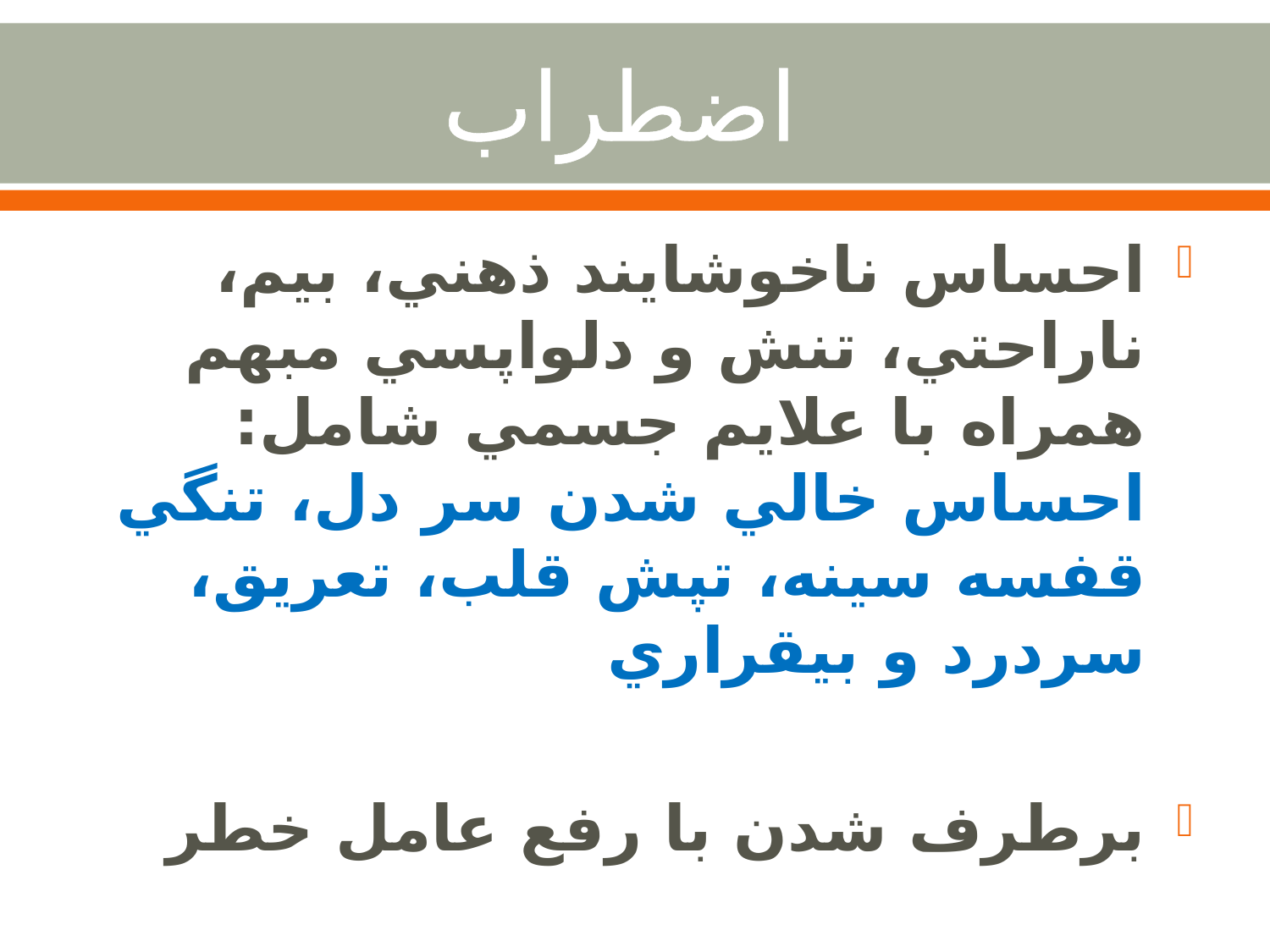

# اضطراب
احساس ناخوشايند ذهني، بيم، ناراحتي، تنش و دلواپسي مبهم همراه با علايم جسمي شامل: احساس خالي شدن سر دل، تنگي قفسه سينه، تپش قلب، تعريق، سردرد و بيقراري

برطرف شدن با رفع عامل خطر